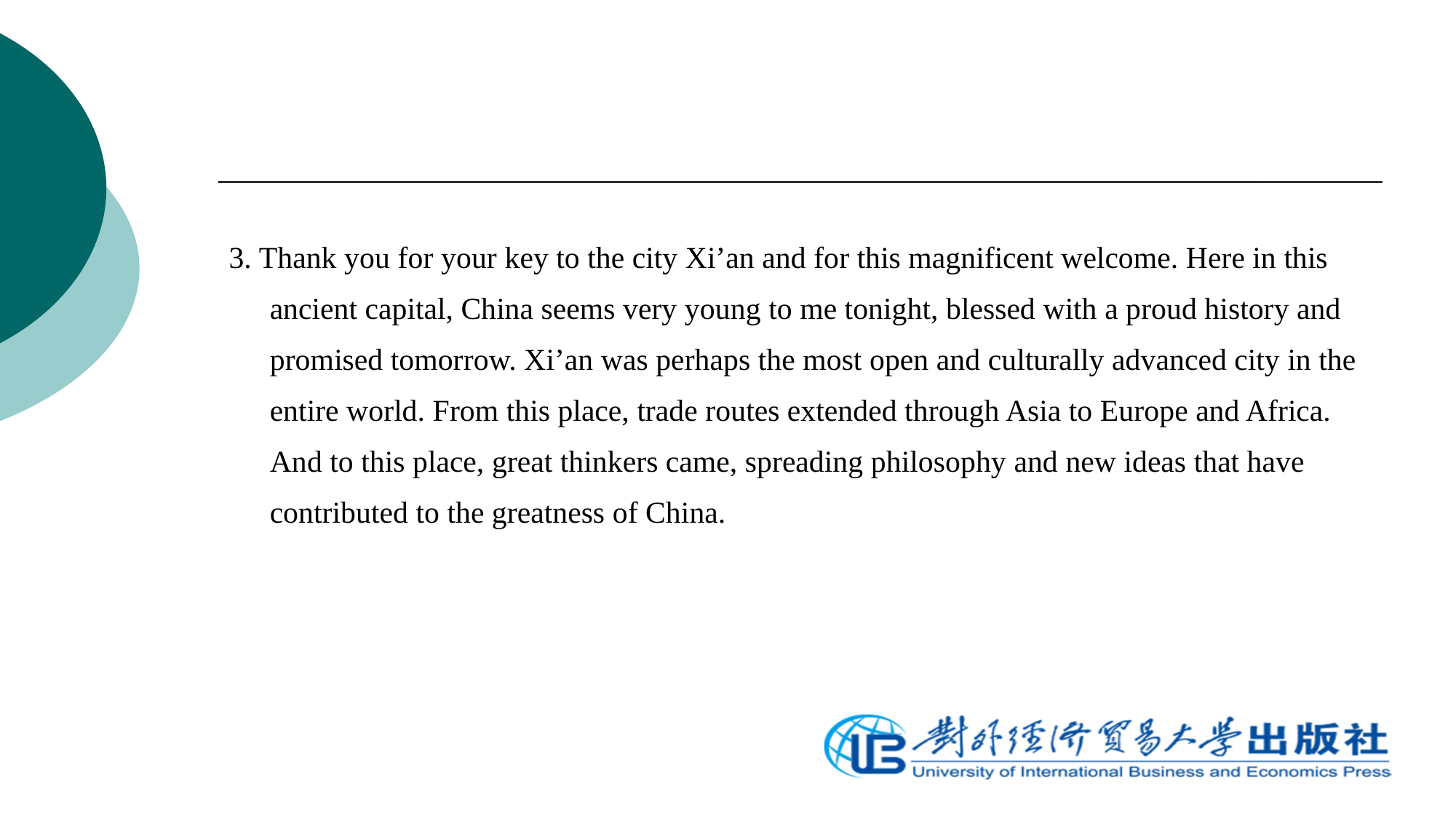

#
3. Thank you for your key to the city Xi’an and for this magnificent welcome. Here in this ancient capital, China seems very young to me tonight, blessed with a proud history and promised tomorrow. Xi’an was perhaps the most open and culturally advanced city in the entire world. From this place, trade routes extended through Asia to Europe and Africa. And to this place, great thinkers came, spreading philosophy and new ideas that have contributed to the greatness of China.